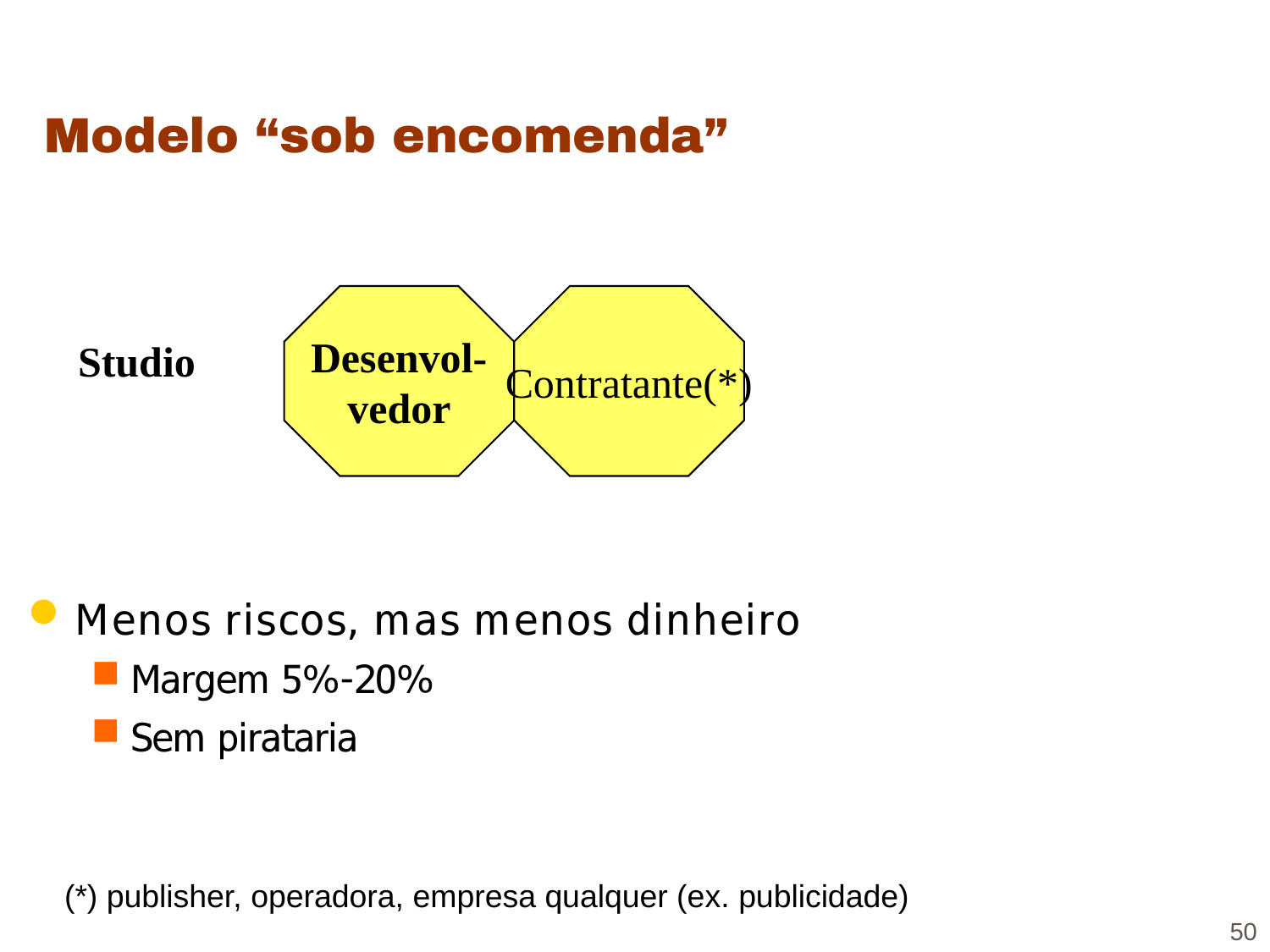

# Modelo “sob encomenda”
Desenvol-
vedor
Contratante(*)
Studio
Menos riscos, mas menos dinheiro
Margem 5%-20%
Sem pirataria

(*) publisher, operadora, empresa qualquer (ex. publicidade)
50